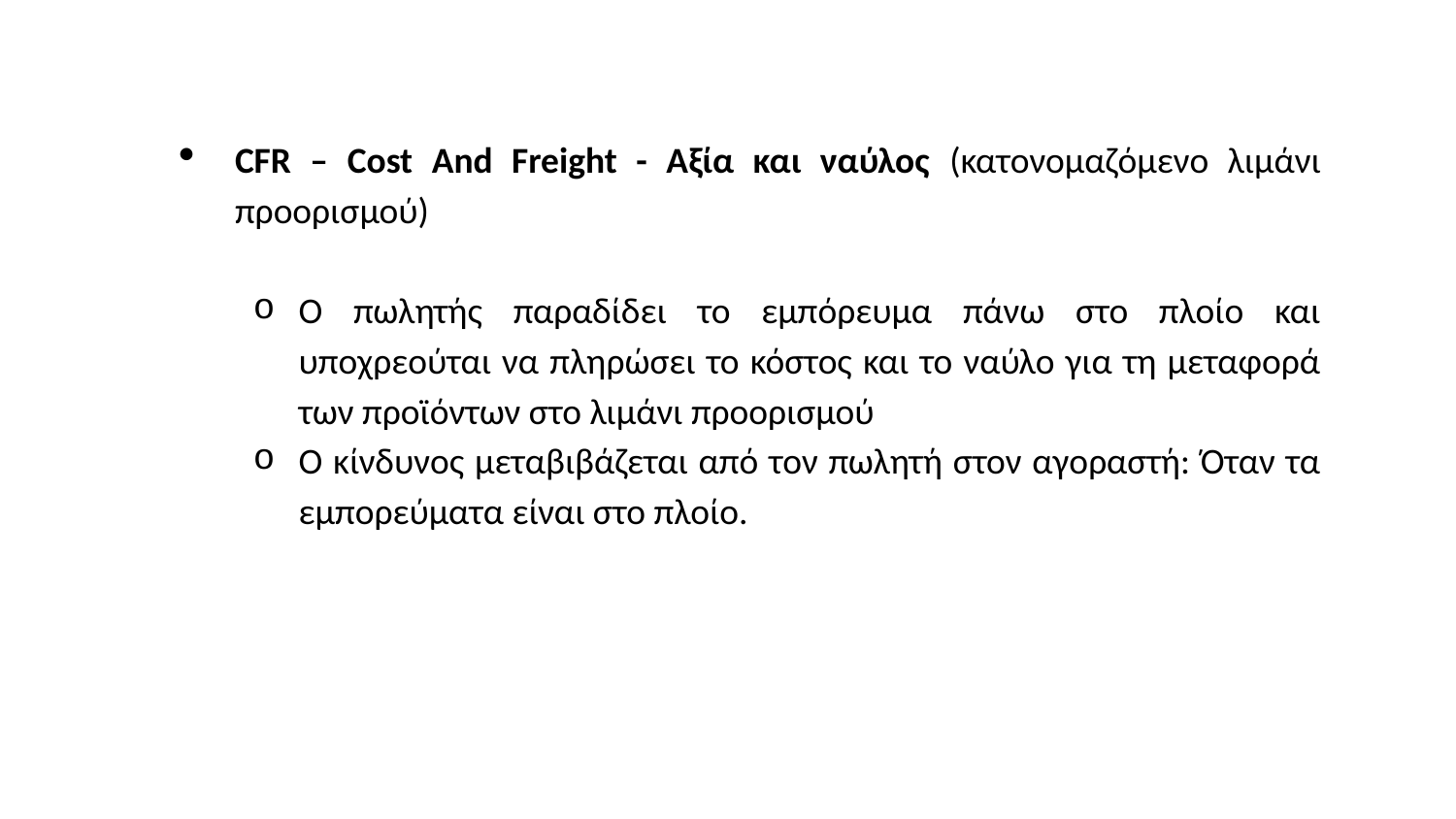

CFR – Cost And Freight - Αξία και ναύλος (κατονομαζόμενο λιμάνι προορισμού)

Ο πωλητής παραδίδει το εμπόρευμα πάνω στο πλοίο και υποχρεούται να πληρώσει το κόστος και το ναύλο για τη μεταφορά των προϊόντων στο λιμάνι προορισμού
Ο κίνδυνος μεταβιβάζεται από τον πωλητή στον αγοραστή: Όταν τα εμπορεύματα είναι στο πλοίο.